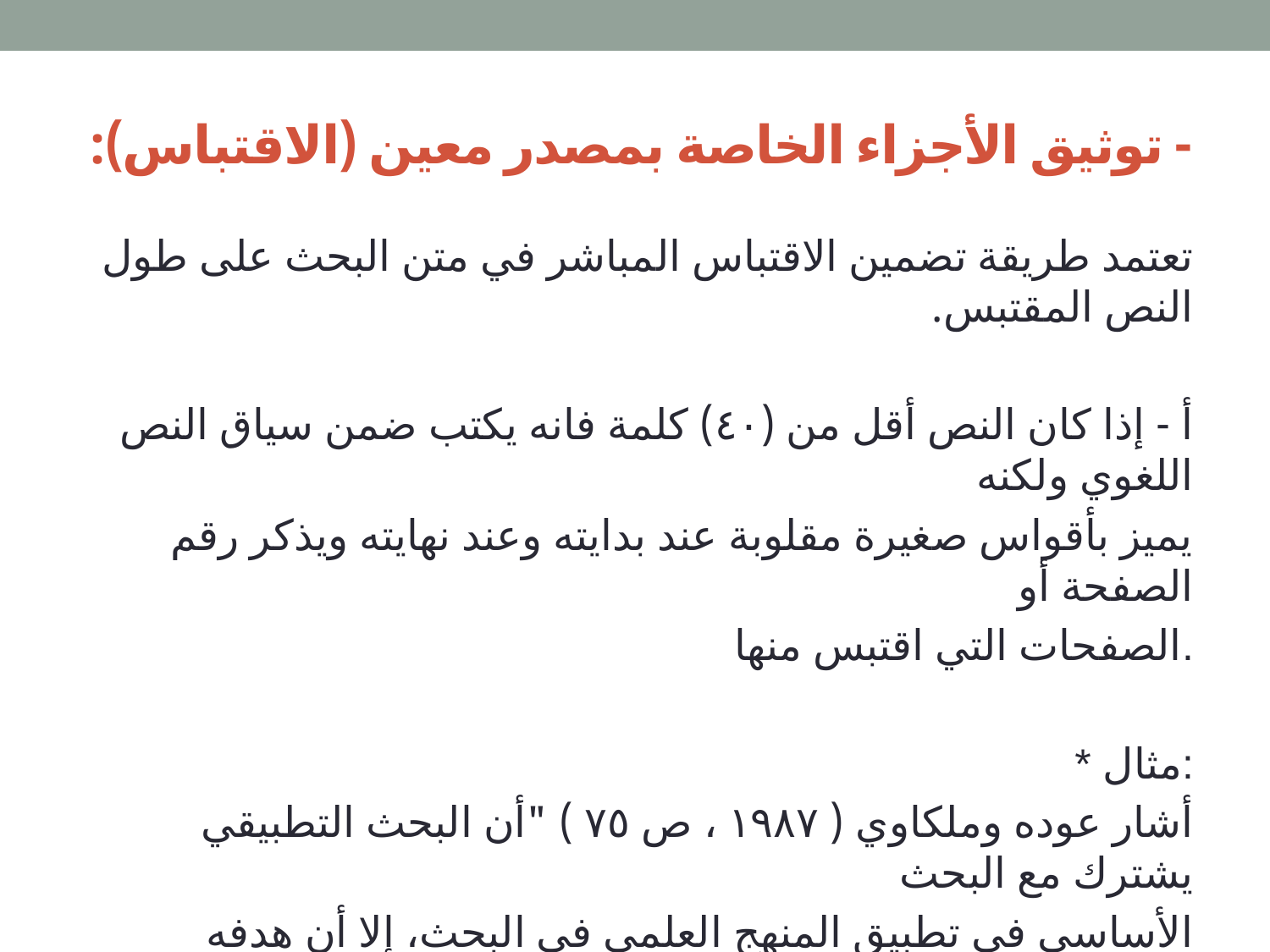

# - توثيق الأجزاء الخاصة بمصدر معين (الاقتباس):
تعتمد طريقة تضمين الاقتباس المباشر في متن البحث على طول النص المقتبس.

أ - إذا كان النص أقل من (٤٠) كلمة فانه يكتب ضمن سياق النص اللغوي ولكنه
يميز بأقواس صغيرة مقلوبة عند بدايته وعند نهايته ويذكر رقم الصفحة أو
الصفحات التي اقتبس منها.

* مثال:
أشار عوده وملكاوي ( ١٩٨٧ ، ص ٧٥ ) "أن البحث التطبيقي يشترك مع البحث
الأساسي في تطبيق المنهج العلمي في البحث، إلا أن هدفه الأساسي هو تحسين
الواقع العلمي من خلال اختبار النظريات في مواقف حقيقية".